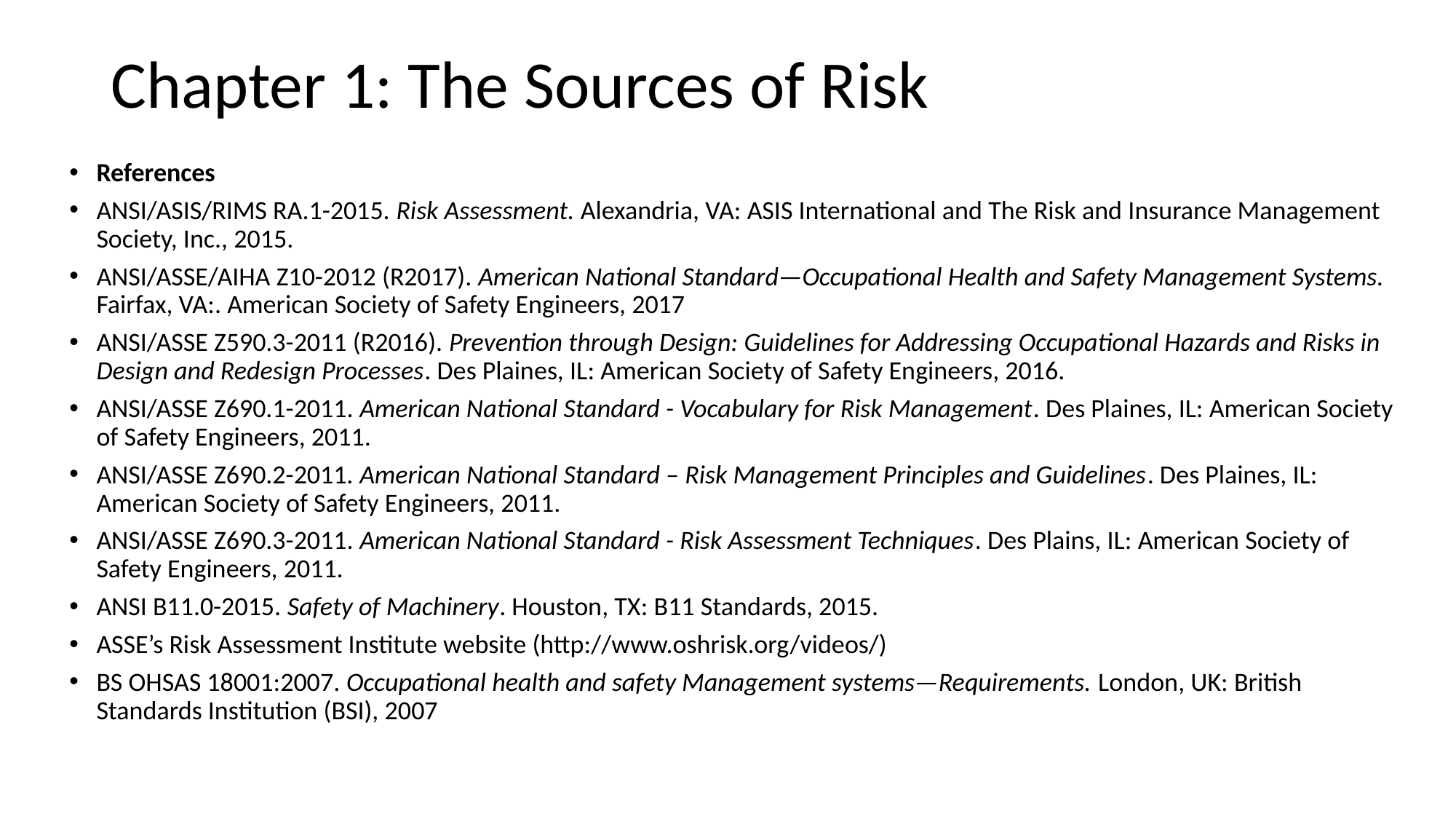

# Chapter 1: The Sources of Risk
References
ANSI/ASIS/RIMS RA.1-2015. Risk Assessment. Alexandria, VA: ASIS International and The Risk and Insurance Management Society, Inc., 2015.
ANSI/ASSE/AIHA Z10-2012 (R2017). American National Standard—Occupational Health and Safety Management Systems. Fairfax, VA:. American Society of Safety Engineers, 2017
ANSI/ASSE Z590.3-2011 (R2016). Prevention through Design: Guidelines for Addressing Occupational Hazards and Risks in Design and Redesign Processes. Des Plaines, IL: American Society of Safety Engineers, 2016.
ANSI/ASSE Z690.1-2011. American National Standard - Vocabulary for Risk Management. Des Plaines, IL: American Society of Safety Engineers, 2011.
ANSI/ASSE Z690.2-2011. American National Standard – Risk Management Principles and Guidelines. Des Plaines, IL: American Society of Safety Engineers, 2011.
ANSI/ASSE Z690.3-2011. American National Standard - Risk Assessment Techniques. Des Plains, IL: American Society of Safety Engineers, 2011.
ANSI B11.0-2015. Safety of Machinery. Houston, TX: B11 Standards, 2015.
ASSE’s Risk Assessment Institute website (http://www.oshrisk.org/videos/)
BS OHSAS 18001:2007. Occupational health and safety Management systems—Requirements. London, UK: British Standards Institution (BSI), 2007